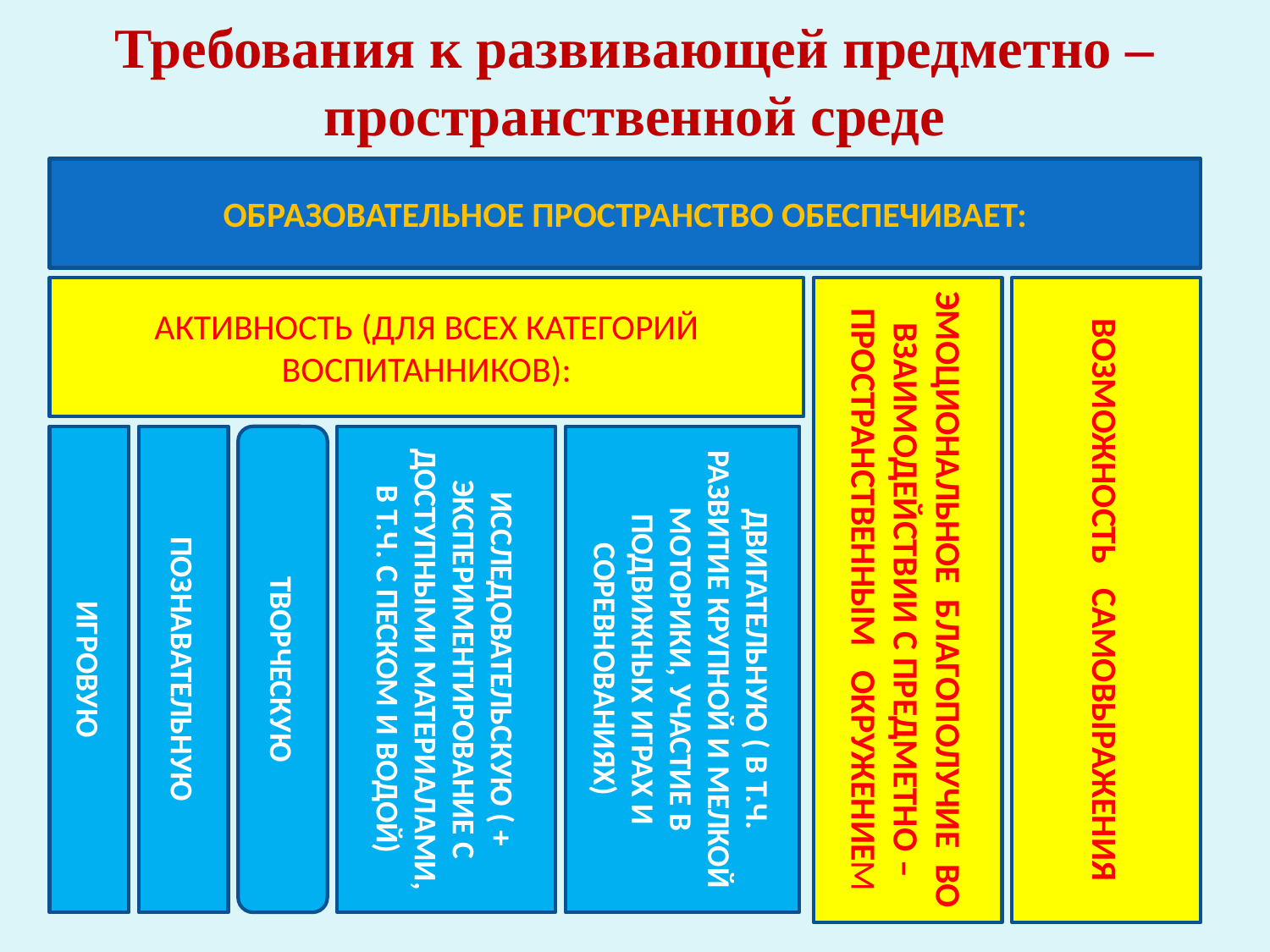

# Требования к развивающей предметно – пространственной среде
ОБРАЗОВАТЕЛЬНОЕ ПРОСТРАНСТВО ОБЕСПЕЧИВАЕТ:
АКТИВНОСТЬ (ДЛЯ ВСЕХ КАТЕГОРИЙ ВОСПИТАННИКОВ):
ЭМОЦИОНАЛЬНОЕ  БЛАГОПОЛУЧИЕ  ВО ВЗАИМОДЕЙСТВИИ С ПРЕДМЕТНО – ПРОСТРАНСТВЕННЫМ   ОКРУЖЕНИЕМ
ВОЗМОЖНОСТЬ   САМОВЫРАЖЕНИЯ
ДВИГАТЕЛЬНУЮ ( В Т.Ч. РАЗВИТИЕ КРУПНОЙ И МЕЛКОЙ МОТОРИКИ, УЧАСТИЕ В ПОДВИЖНЫХ ИГРАХ И СОРЕВНОВАНИЯХ)
ИССЛЕДОВАТЕЛЬСКУЮ ( + ЭКСПЕРИМЕНТИРОВАНИЕ С ДОСТУПНЫМИ МАТЕРИАЛАМИ, В Т.Ч. С ПЕСКОМ И ВОДОЙ)
ПОЗНАВАТЕЛЬНУЮ
ТВОРЧЕСКУЮ
ИГРОВУЮ